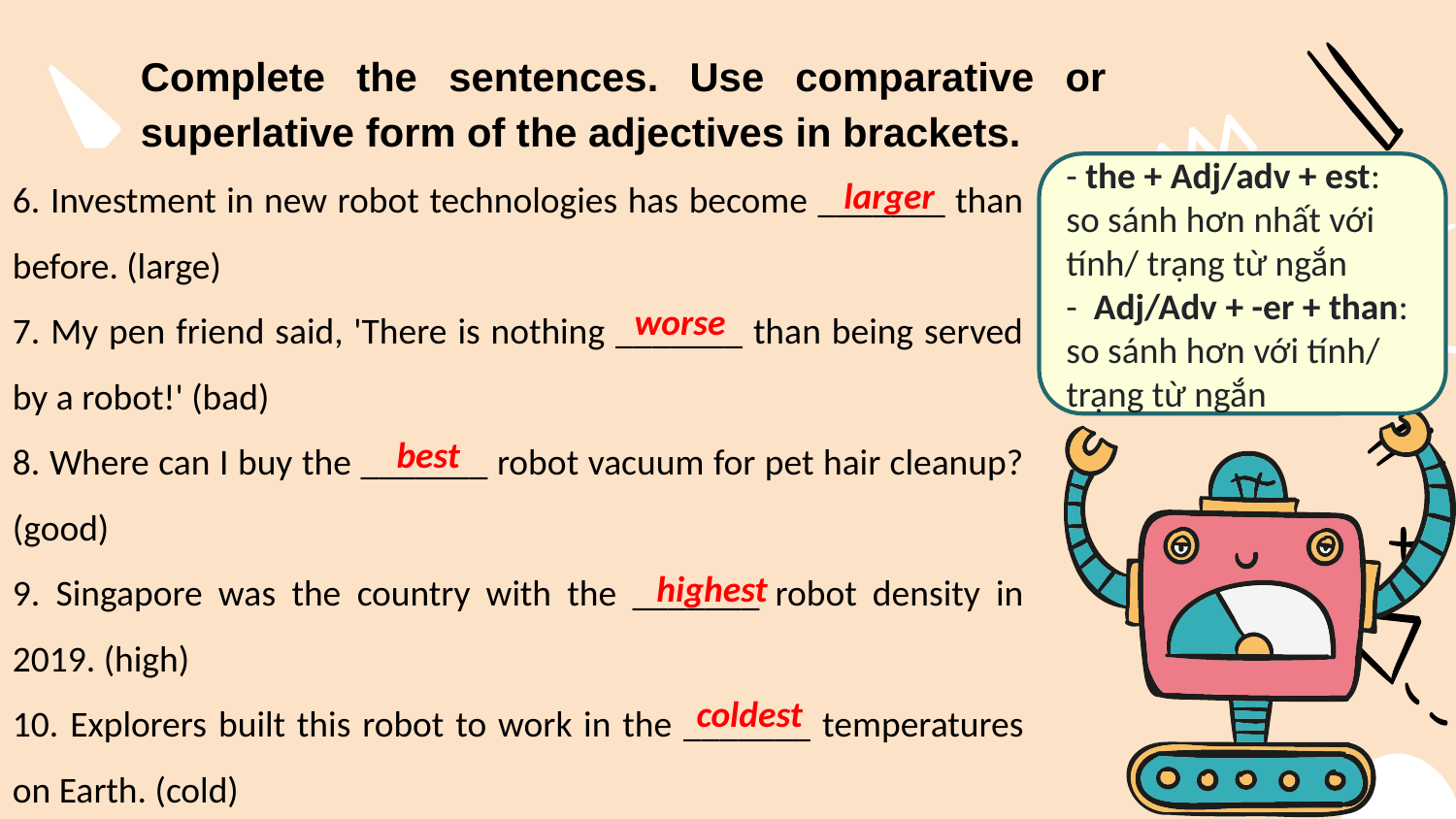

Complete the sentences. Use comparative or superlative form of the adjectives in brackets.
6. Investment in new robot technologies has become _______ than before. (large)
7. My pen friend said, 'There is nothing _______ than being served by a robot!' (bad)
8. Where can I buy the _______ robot vacuum for pet hair cleanup? (good)
9. Singapore was the country with the _______ robot density in 2019. (high)
10. Explorers built this robot to work in the _______ temperatures on Earth. (cold)
- the + Adj/adv + est: so sánh hơn nhất với tính/ trạng từ ngắn
-  Adj/Adv + -er + than: so sánh hơn với tính/ trạng từ ngắn
larger
worse

best
highest

coldest